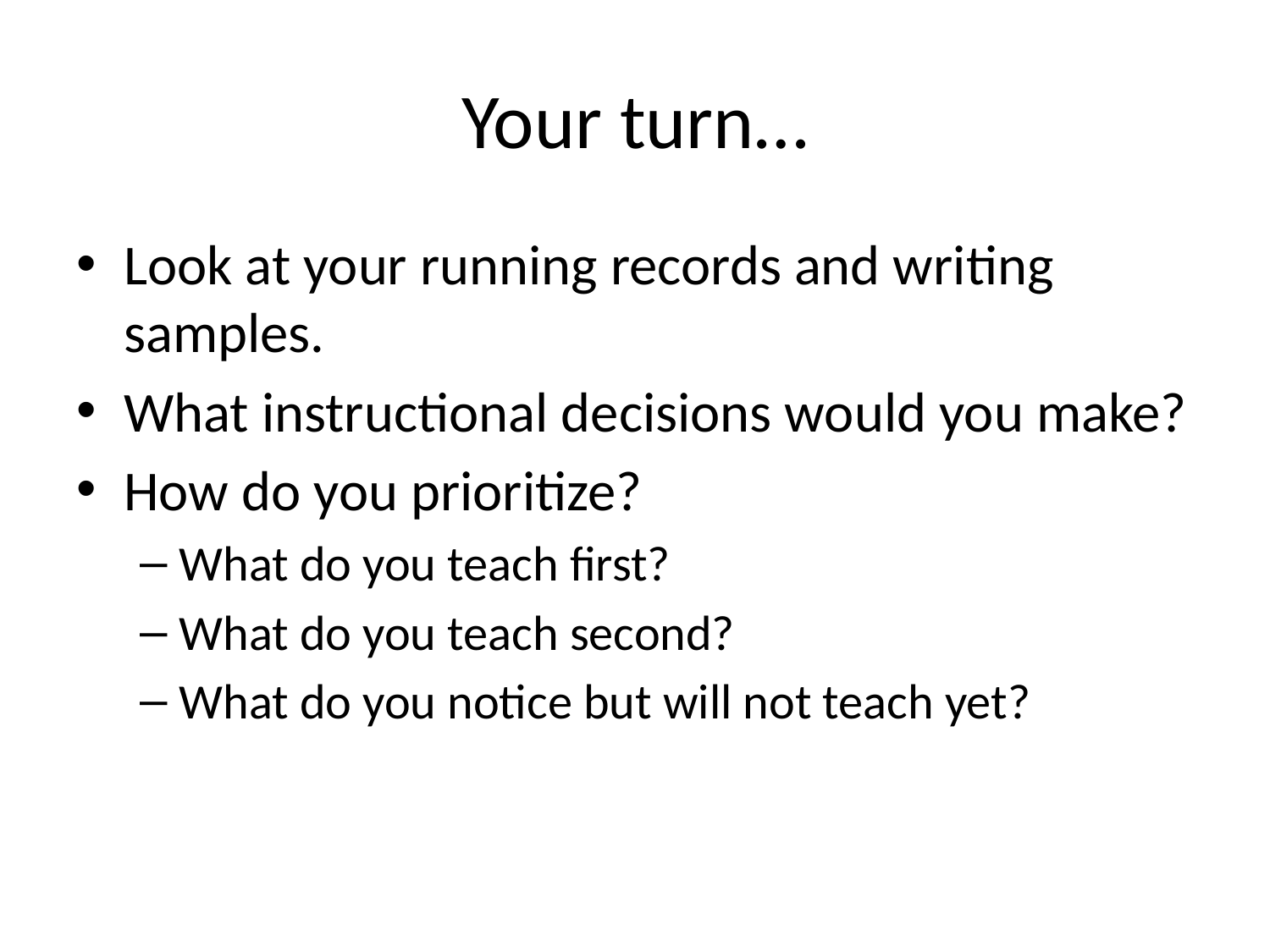

# Your turn…
Look at your running records and writing samples.
What instructional decisions would you make?
How do you prioritize?
What do you teach first?
What do you teach second?
What do you notice but will not teach yet?